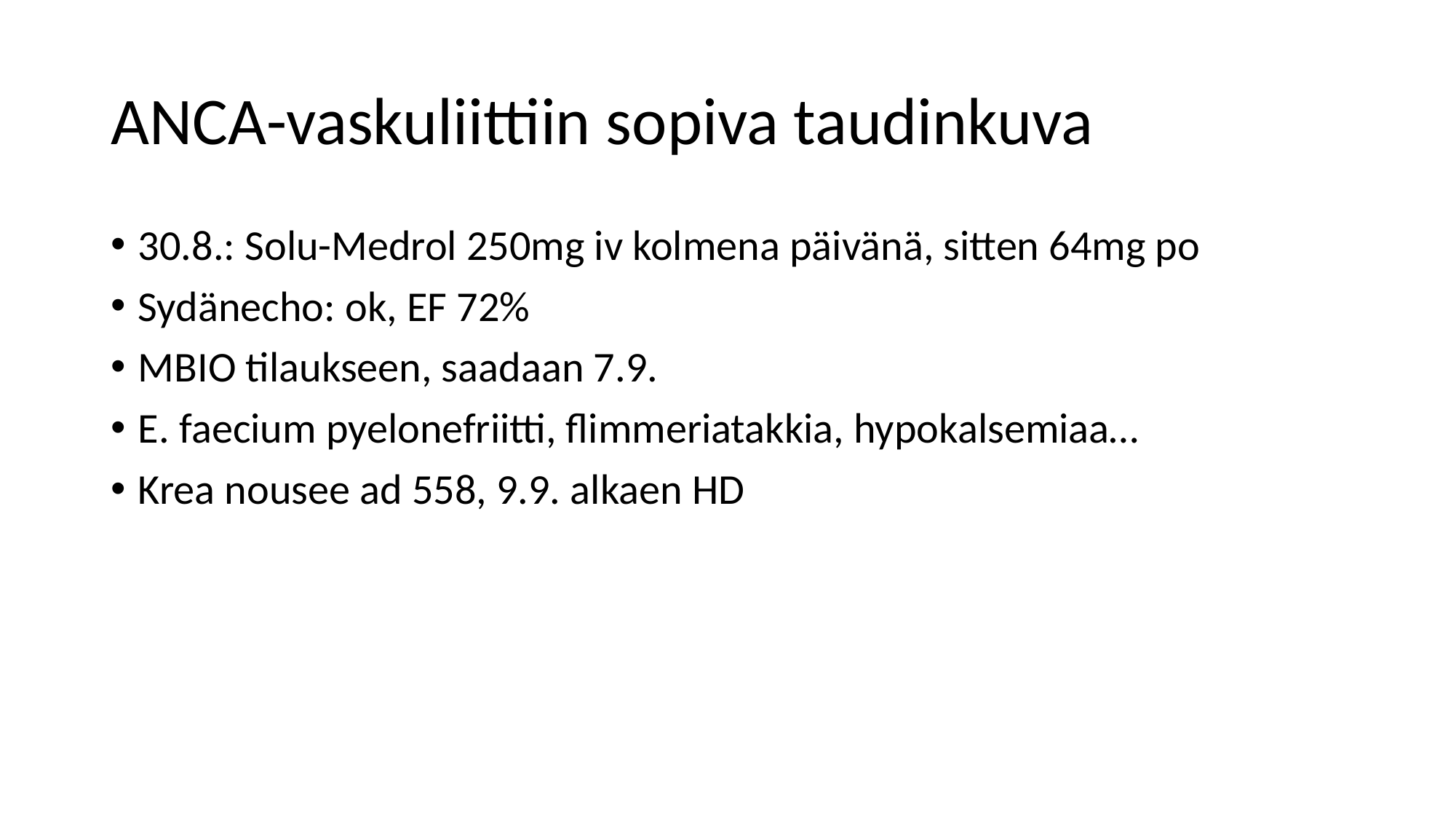

# ANCA-vaskuliittiin sopiva taudinkuva
30.8.: Solu-Medrol 250mg iv kolmena päivänä, sitten 64mg po
Sydänecho: ok, EF 72%
MBIO tilaukseen, saadaan 7.9.
E. faecium pyelonefriitti, flimmeriatakkia, hypokalsemiaa…
Krea nousee ad 558, 9.9. alkaen HD